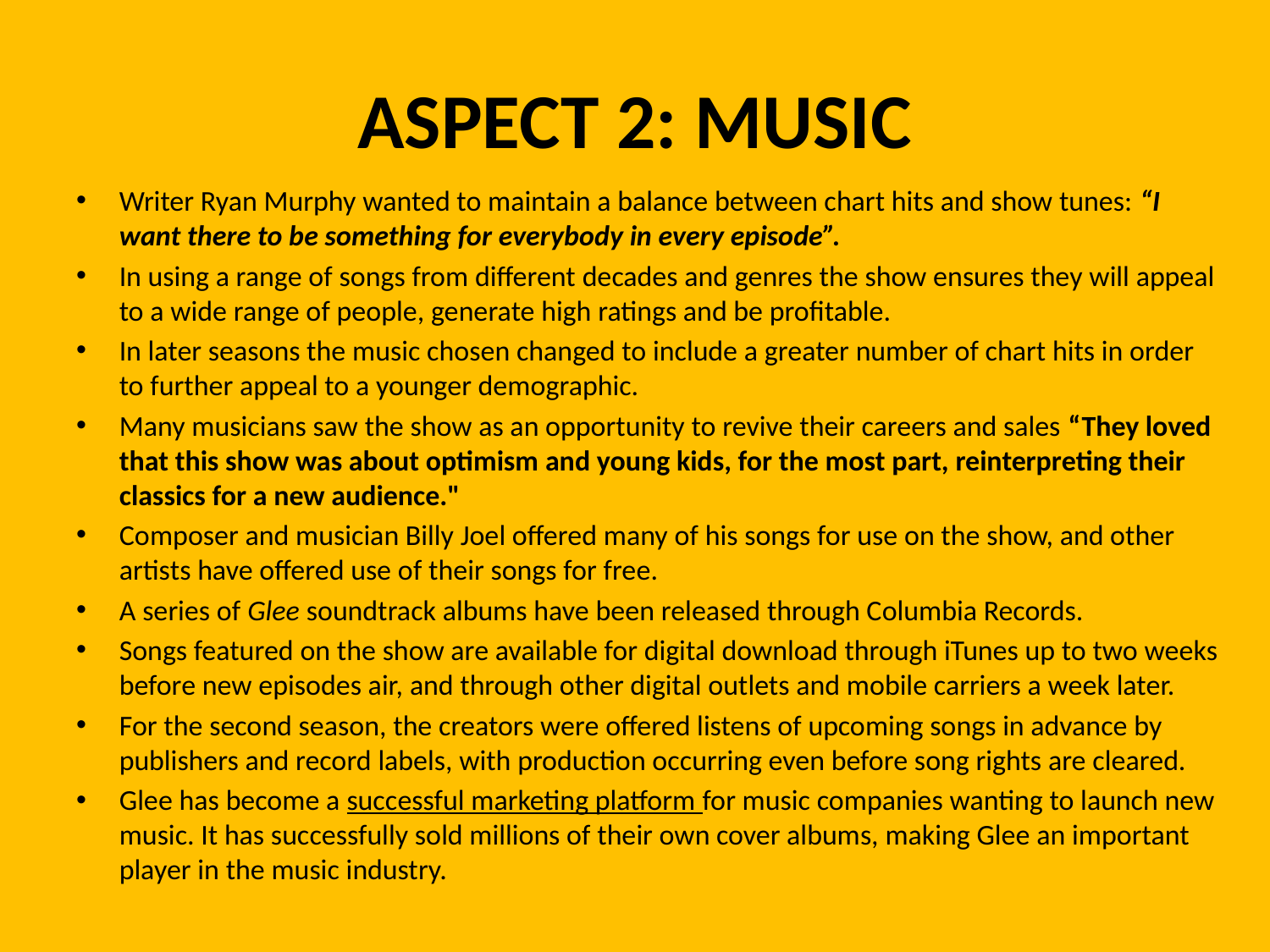

# ASPECT 2: MUSIC
Writer Ryan Murphy wanted to maintain a balance between chart hits and show tunes: “I want there to be something for everybody in every episode”.
In using a range of songs from different decades and genres the show ensures they will appeal to a wide range of people, generate high ratings and be profitable.
In later seasons the music chosen changed to include a greater number of chart hits in order to further appeal to a younger demographic.
Many musicians saw the show as an opportunity to revive their careers and sales “They loved that this show was about optimism and young kids, for the most part, reinterpreting their classics for a new audience."
Composer and musician Billy Joel offered many of his songs for use on the show, and other artists have offered use of their songs for free.
A series of Glee soundtrack albums have been released through Columbia Records.
Songs featured on the show are available for digital download through iTunes up to two weeks before new episodes air, and through other digital outlets and mobile carriers a week later.
For the second season, the creators were offered listens of upcoming songs in advance by publishers and record labels, with production occurring even before song rights are cleared.
Glee has become a successful marketing platform for music companies wanting to launch new music. It has successfully sold millions of their own cover albums, making Glee an important player in the music industry.